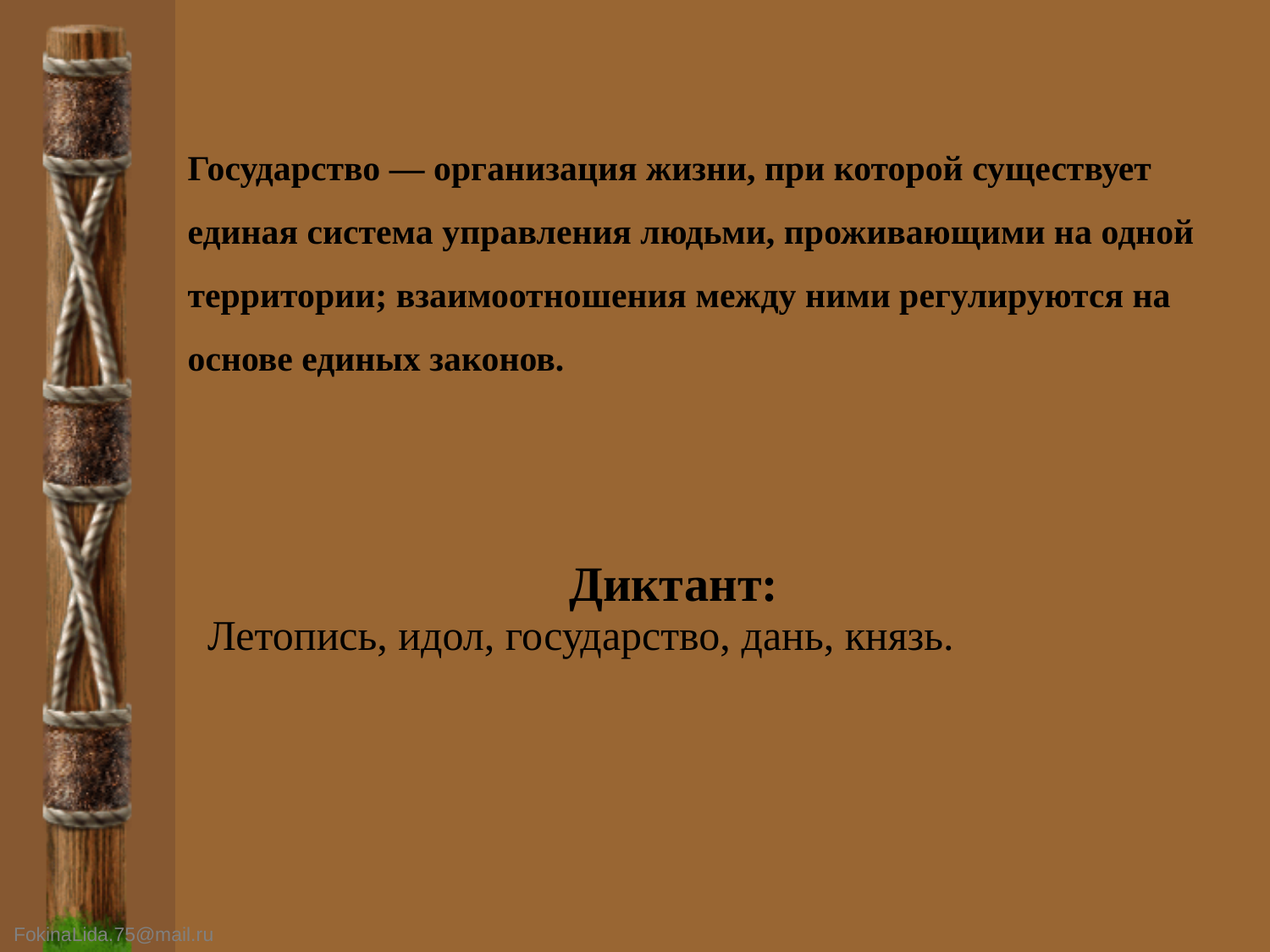

# Государство — организация жизни, при которой существует единая система управления людьми, проживающими на одной территории; взаимоотношения между ними регулируются на основе единых законов.
Диктант:

Летопись, идол, государство, дань, князь.